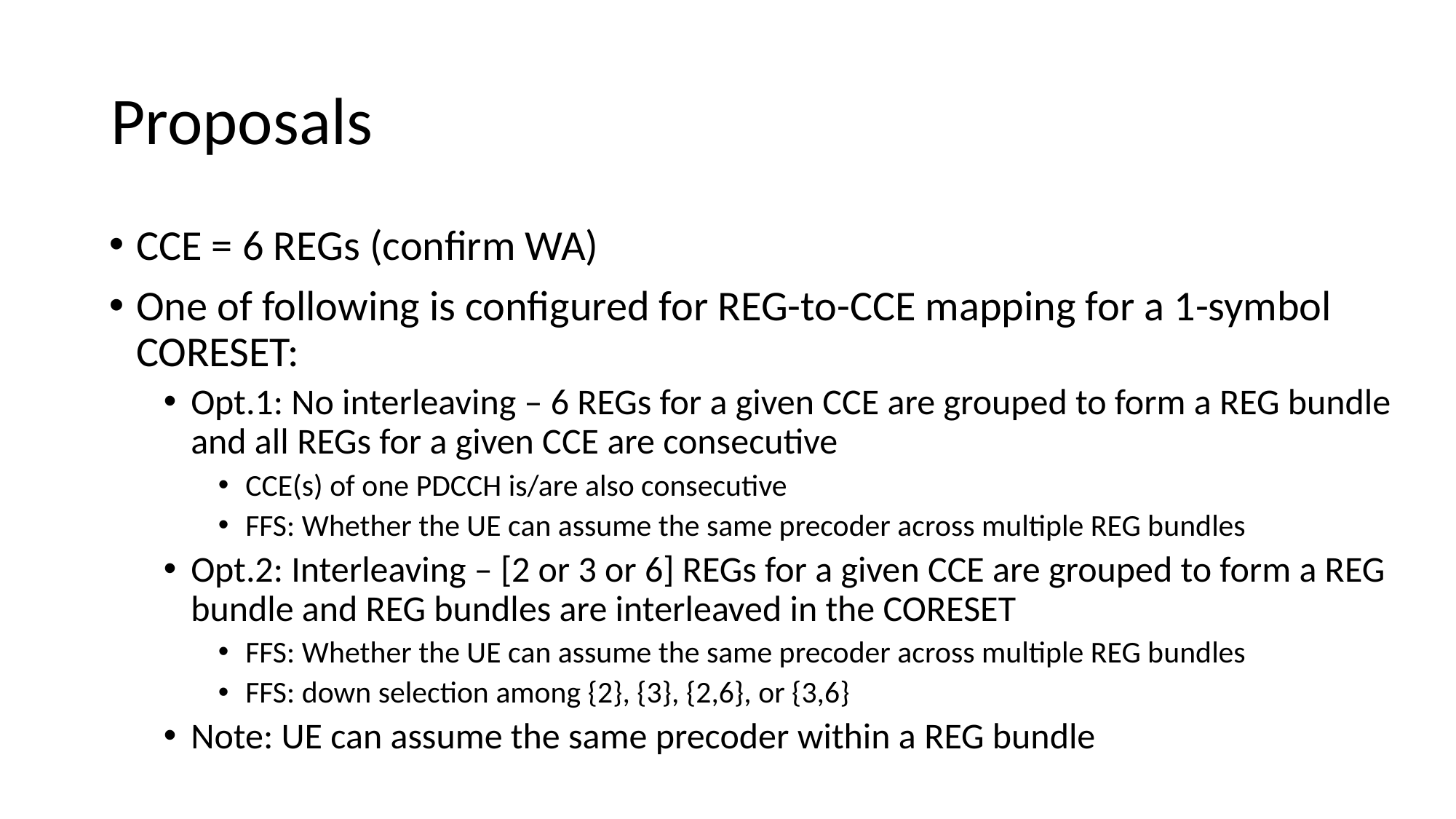

# Proposals
CCE = 6 REGs (confirm WA)
One of following is configured for REG-to-CCE mapping for a 1-symbol CORESET:
Opt.1: No interleaving – 6 REGs for a given CCE are grouped to form a REG bundle and all REGs for a given CCE are consecutive
CCE(s) of one PDCCH is/are also consecutive
FFS: Whether the UE can assume the same precoder across multiple REG bundles
Opt.2: Interleaving – [2 or 3 or 6] REGs for a given CCE are grouped to form a REG bundle and REG bundles are interleaved in the CORESET
FFS: Whether the UE can assume the same precoder across multiple REG bundles
FFS: down selection among {2}, {3}, {2,6}, or {3,6}
Note: UE can assume the same precoder within a REG bundle